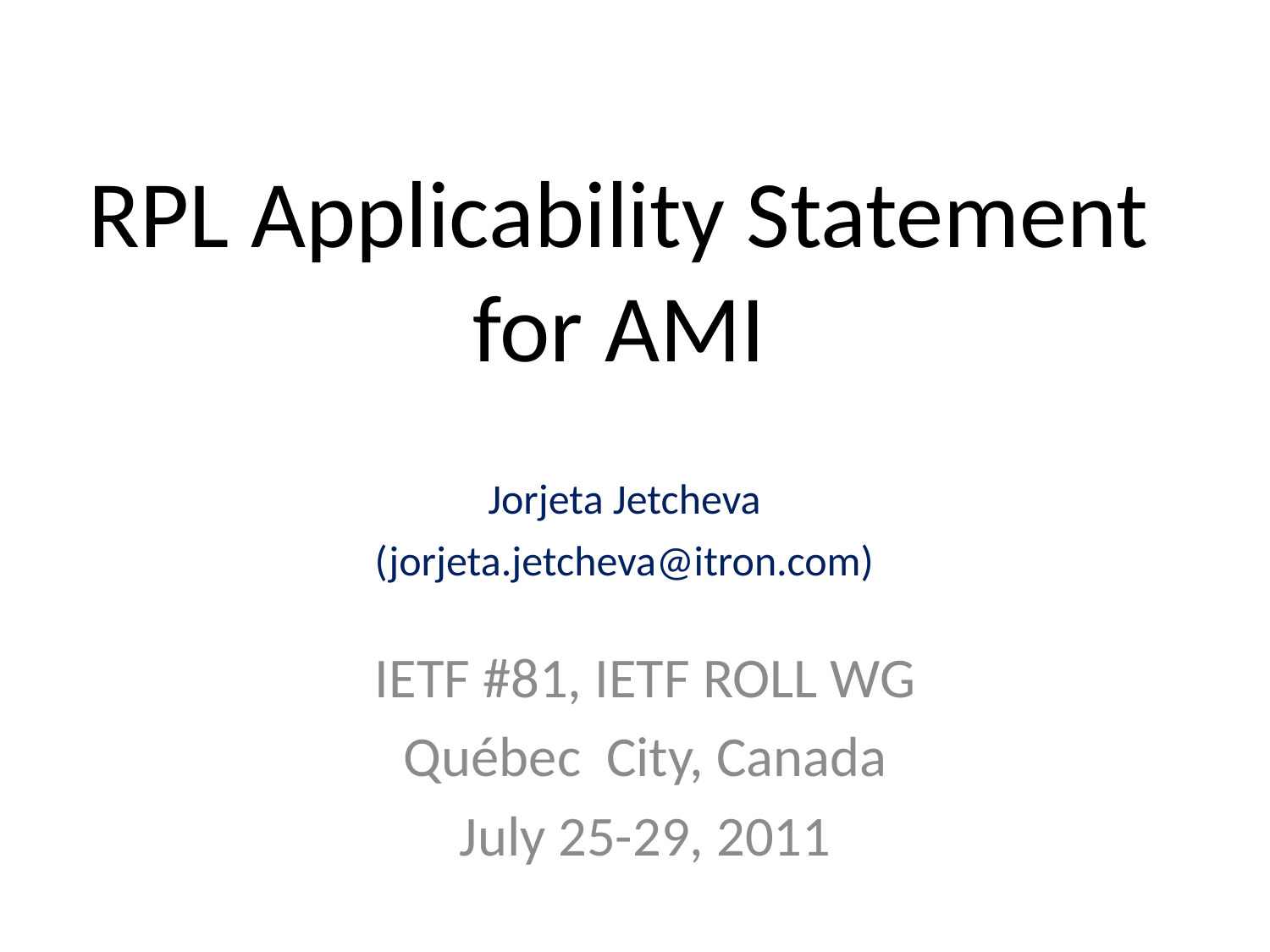

# RPL Applicability Statement for AMI
Jorjeta Jetcheva
(jorjeta.jetcheva@itron.com)
IETF #81, IETF ROLL WG
Québec  City, Canada
July 25-29, 2011